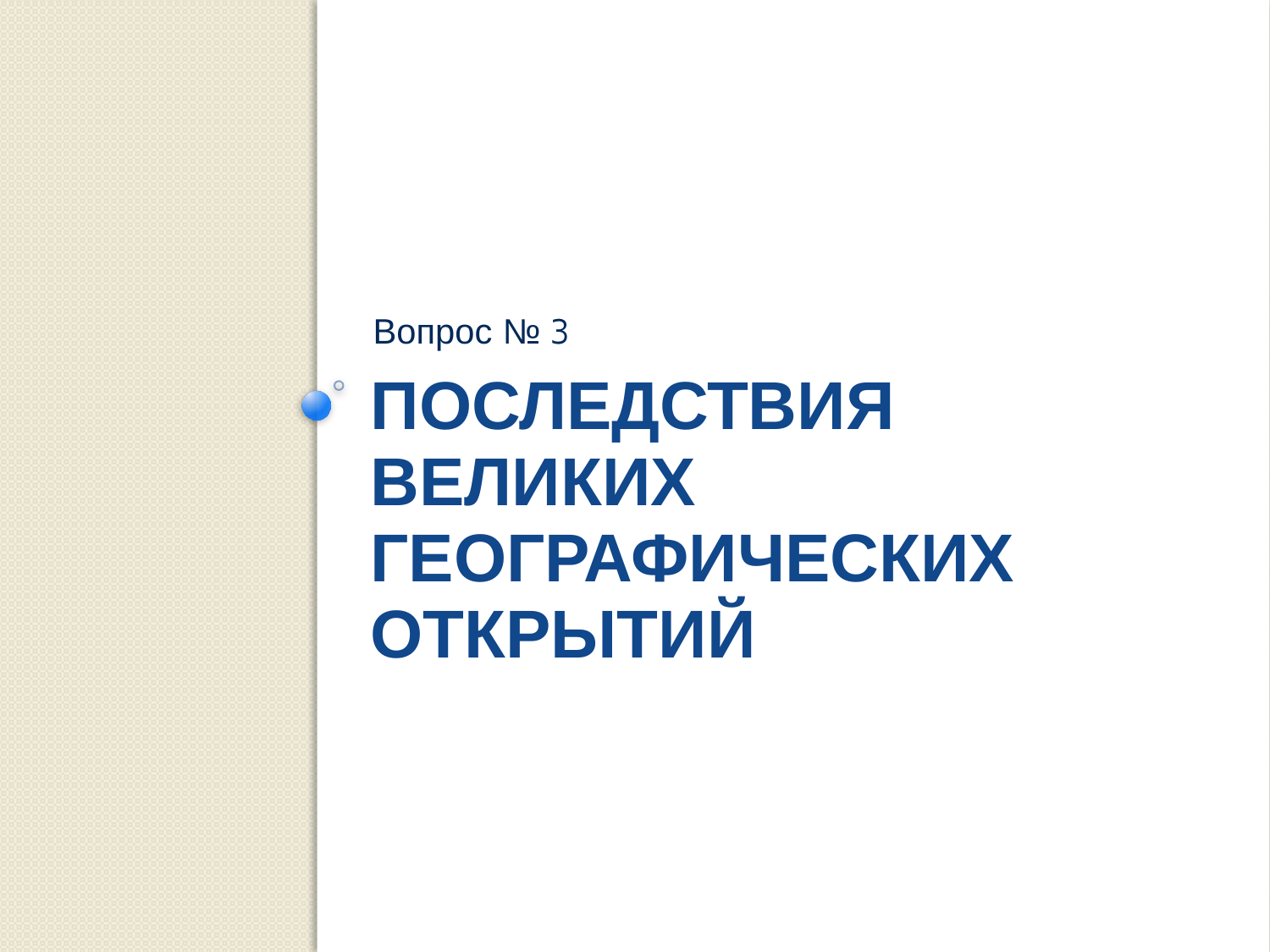

Вопрос № 3
# Последствия Великих географических открытий